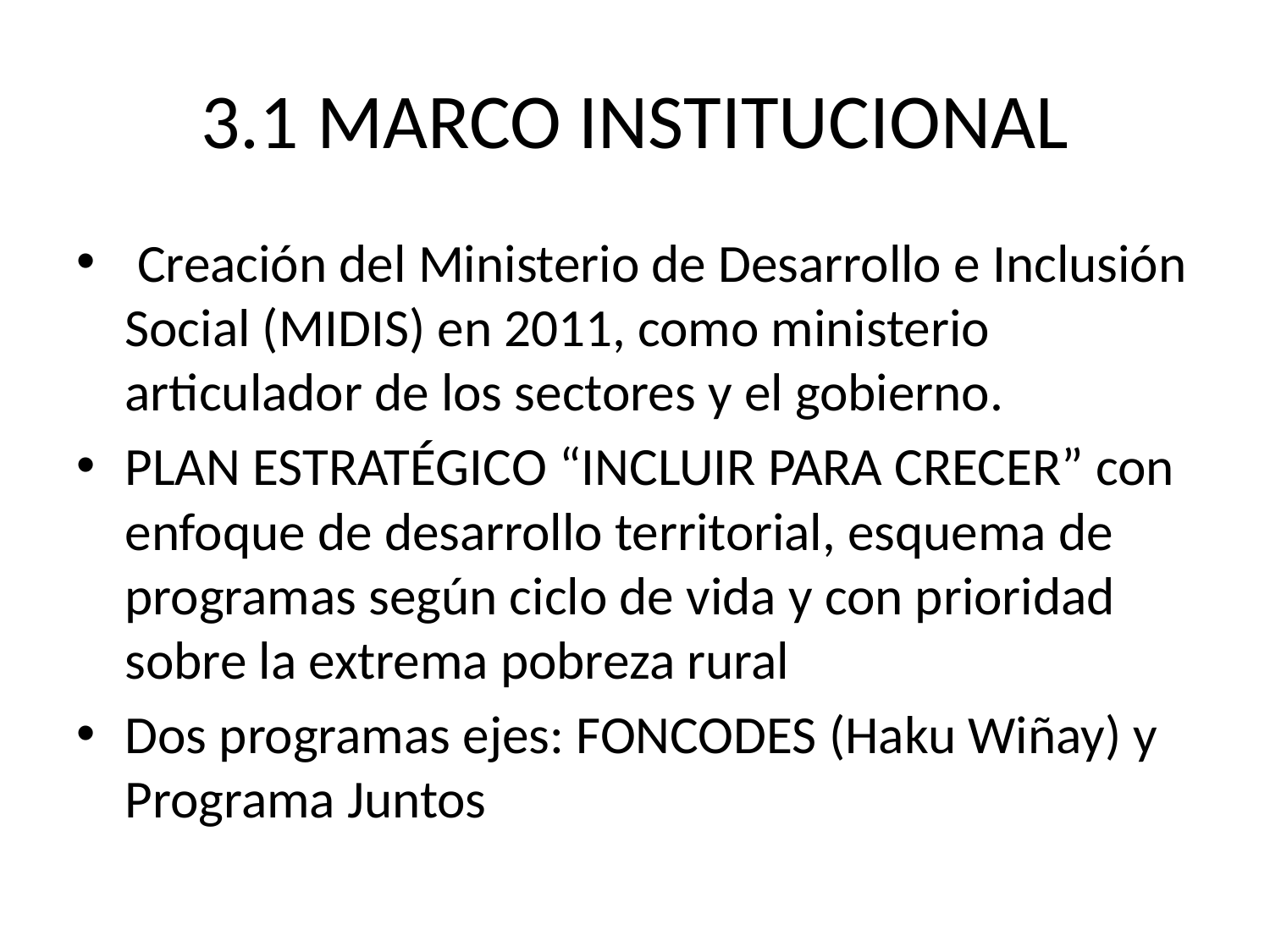

# 3.1 MARCO INSTITUCIONAL
 Creación del Ministerio de Desarrollo e Inclusión Social (MIDIS) en 2011, como ministerio articulador de los sectores y el gobierno.
PLAN ESTRATÉGICO “INCLUIR PARA CRECER” con enfoque de desarrollo territorial, esquema de programas según ciclo de vida y con prioridad sobre la extrema pobreza rural
Dos programas ejes: FONCODES (Haku Wiñay) y Programa Juntos